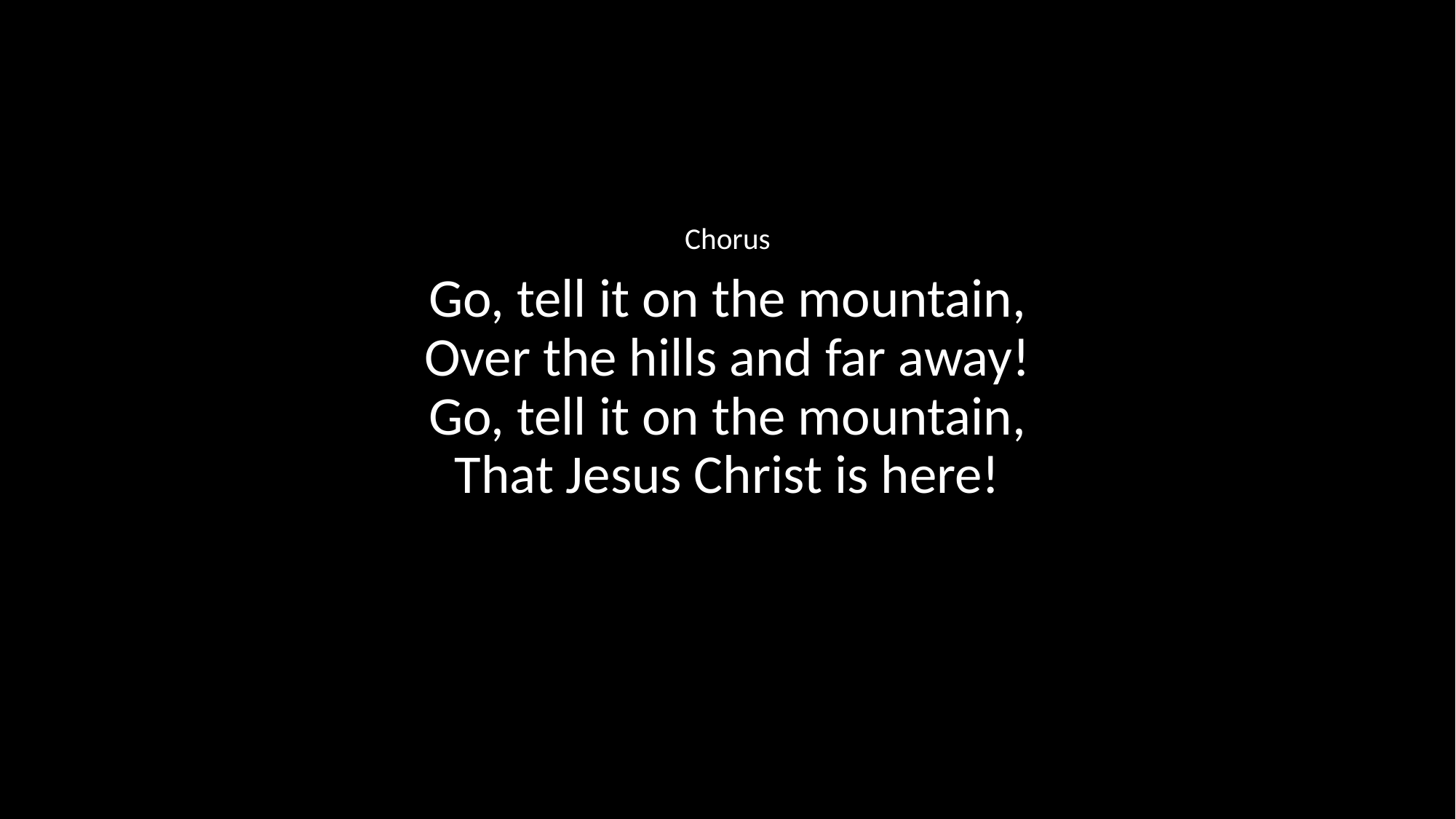

Chorus
Go, tell it on the mountain,
Over the hills and far away!
Go, tell it on the mountain,
That Jesus Christ is here!